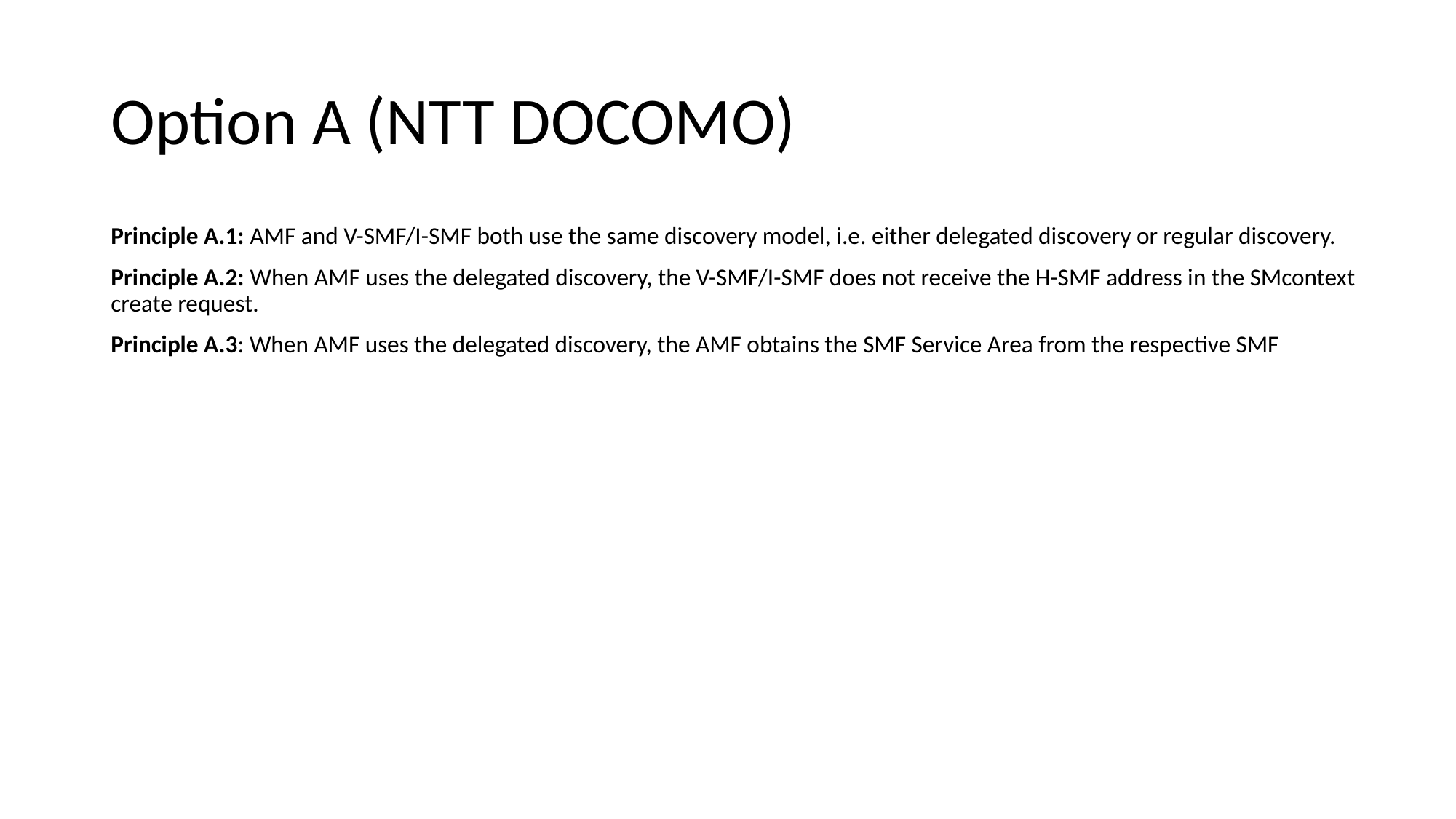

# Option A (NTT DOCOMO)
Principle A.1: AMF and V-SMF/I-SMF both use the same discovery model, i.e. either delegated discovery or regular discovery.
Principle A.2: When AMF uses the delegated discovery, the V-SMF/I-SMF does not receive the H-SMF address in the SMcontext create request.
Principle A.3: When AMF uses the delegated discovery, the AMF obtains the SMF Service Area from the respective SMF